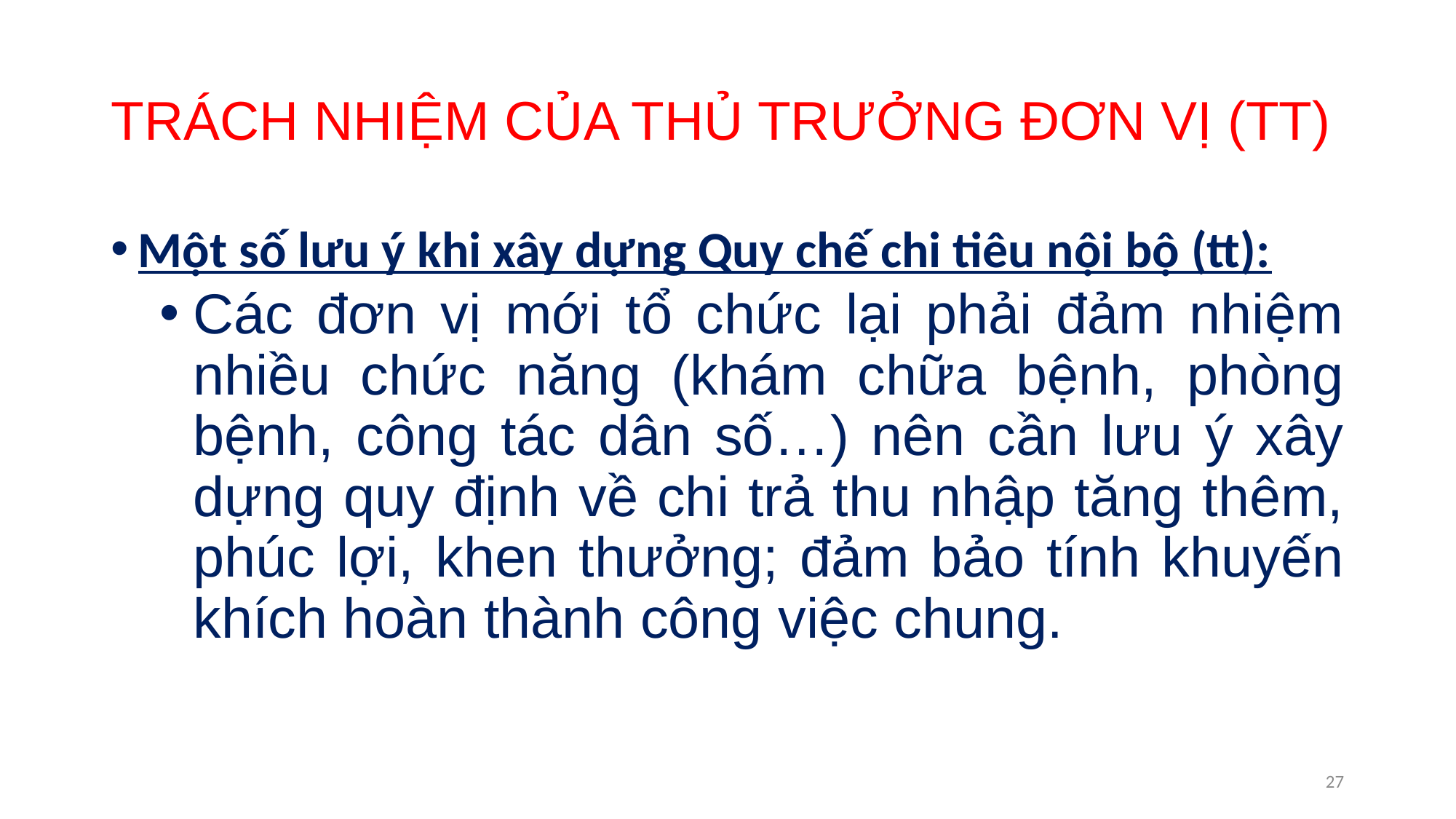

# TRÁCH NHIỆM CỦA THỦ TRƯỞNG ĐƠN VỊ (TT)
Một số lưu ý khi xây dựng Quy chế chi tiêu nội bộ (tt):
Các đơn vị mới tổ chức lại phải đảm nhiệm nhiều chức năng (khám chữa bệnh, phòng bệnh, công tác dân số…) nên cần lưu ý xây dựng quy định về chi trả thu nhập tăng thêm, phúc lợi, khen thưởng; đảm bảo tính khuyến khích hoàn thành công việc chung.

27